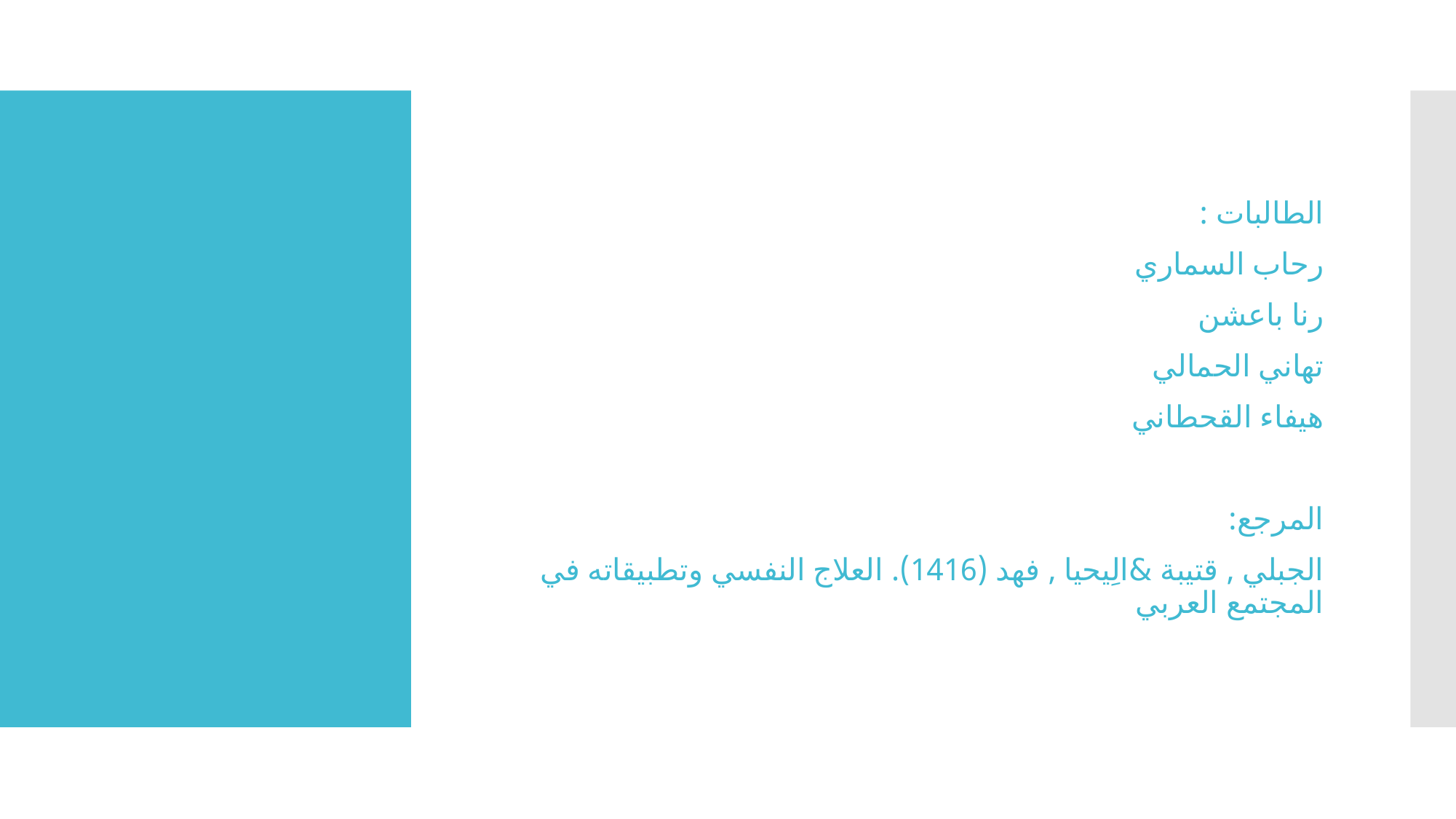

الطالبات :
رحاب السماري
رنا باعشن
تهاني الحمالي
هيفاء القحطاني

المرجع:
الجبلي , قتيبة &الِيحيا , فهد (1416). العلاج النفسي وتطبيقاته في المجتمع العربي
#